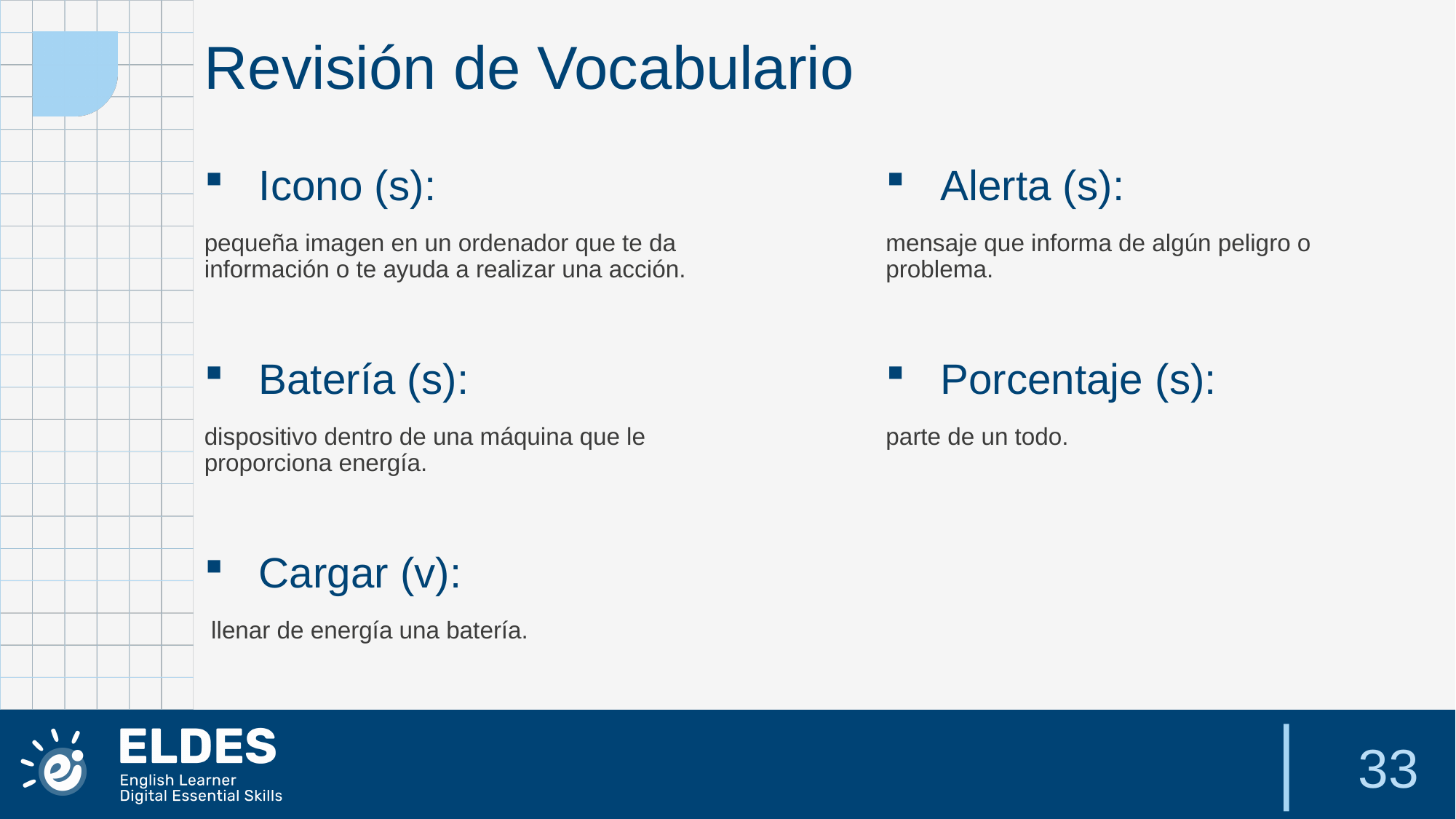

Revisión de Vocabulario
Icono (s):
Alerta (s):
pequeña imagen en un ordenador que te da información o te ayuda a realizar una acción.
mensaje que informa de algún peligro o problema.
Batería (s):
Porcentaje (s):
dispositivo dentro de una máquina que le proporciona energía.
parte de un todo.
Cargar (v):
 llenar de energía una batería.
33